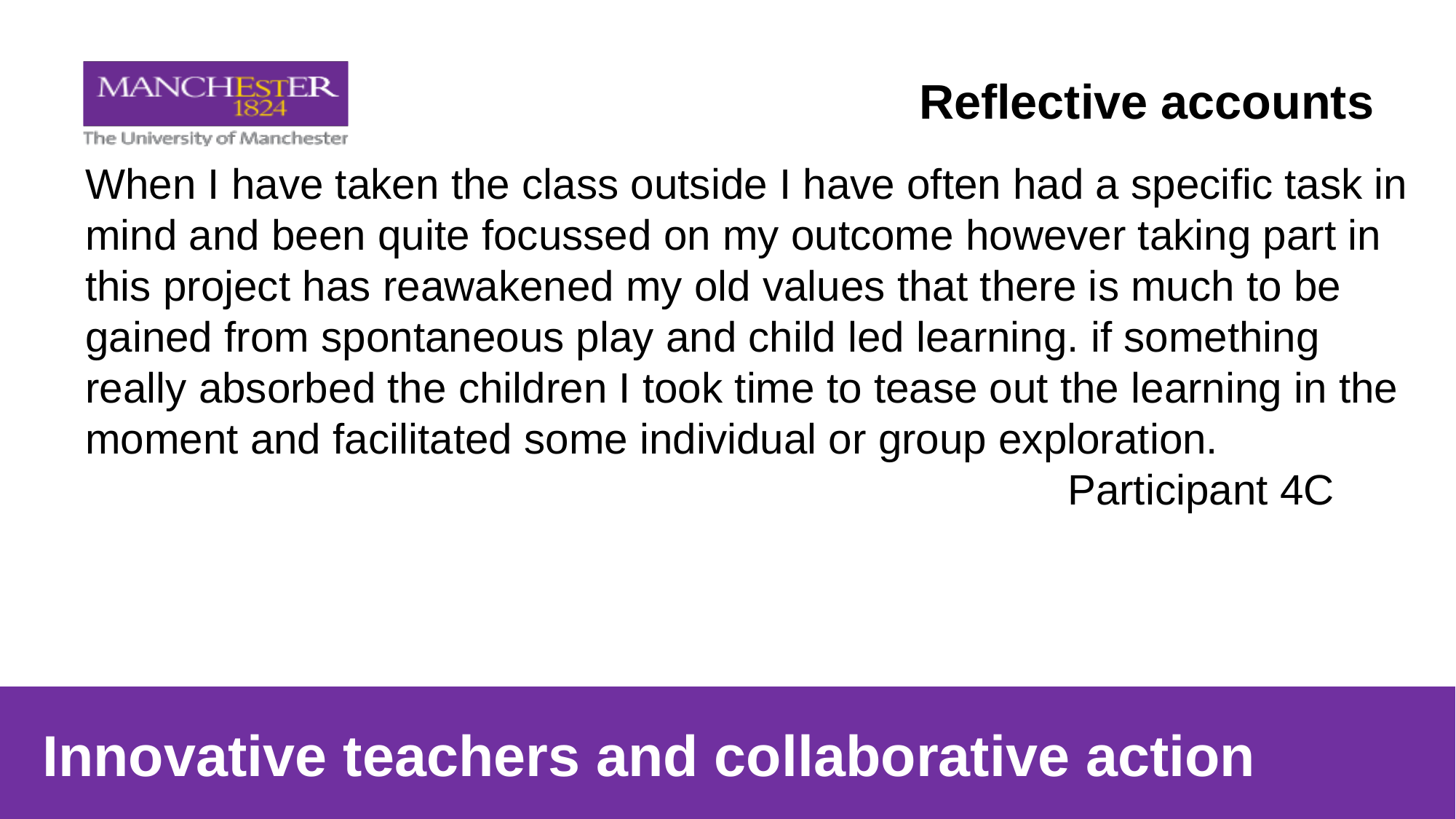

# Reflective accounts
When I have taken the class outside I have often had a specific task in mind and been quite focussed on my outcome however taking part in this project has reawakened my old values that there is much to be gained from spontaneous play and child led learning. if something really absorbed the children I took time to tease out the learning in the moment and facilitated some individual or group exploration. 											Participant 4C
Innovative teachers and collaborative action